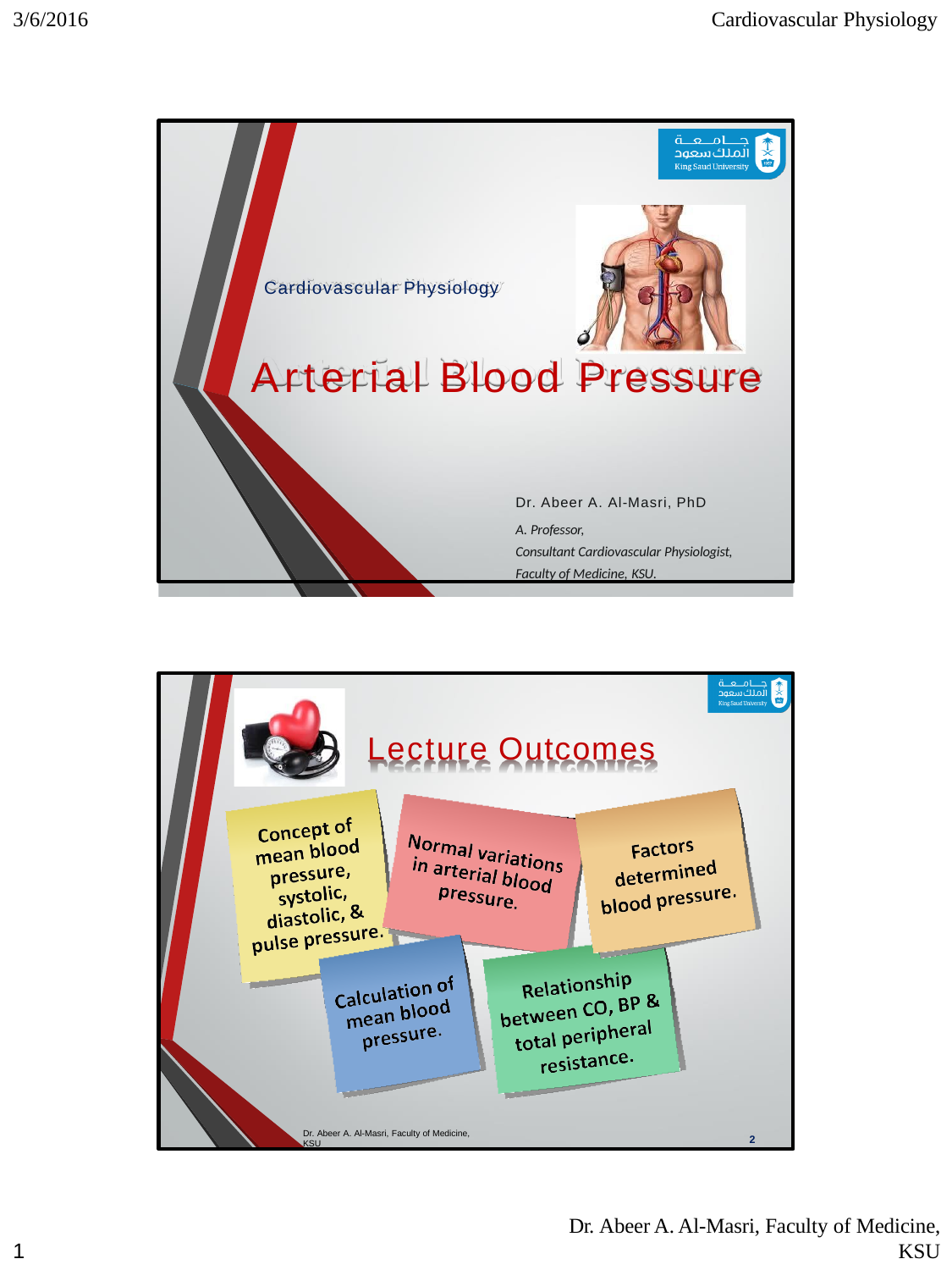

3/6/2016
Cardiovascular Physiology

Cardiovascular Physiology

Arterial Blood Pressure

Dr. Abeer A. Al-Masri, PhD
A. Professor,
Consultant Cardiovascular Physiologist,  Faculty of Medicine, KSU.

Lecture Outcomes

Dr. Abeer A. Al-Masri, Faculty of Medicine, KSU
2
Dr. Abeer A. Al-Masri, Faculty of Medicine,
KSU
1